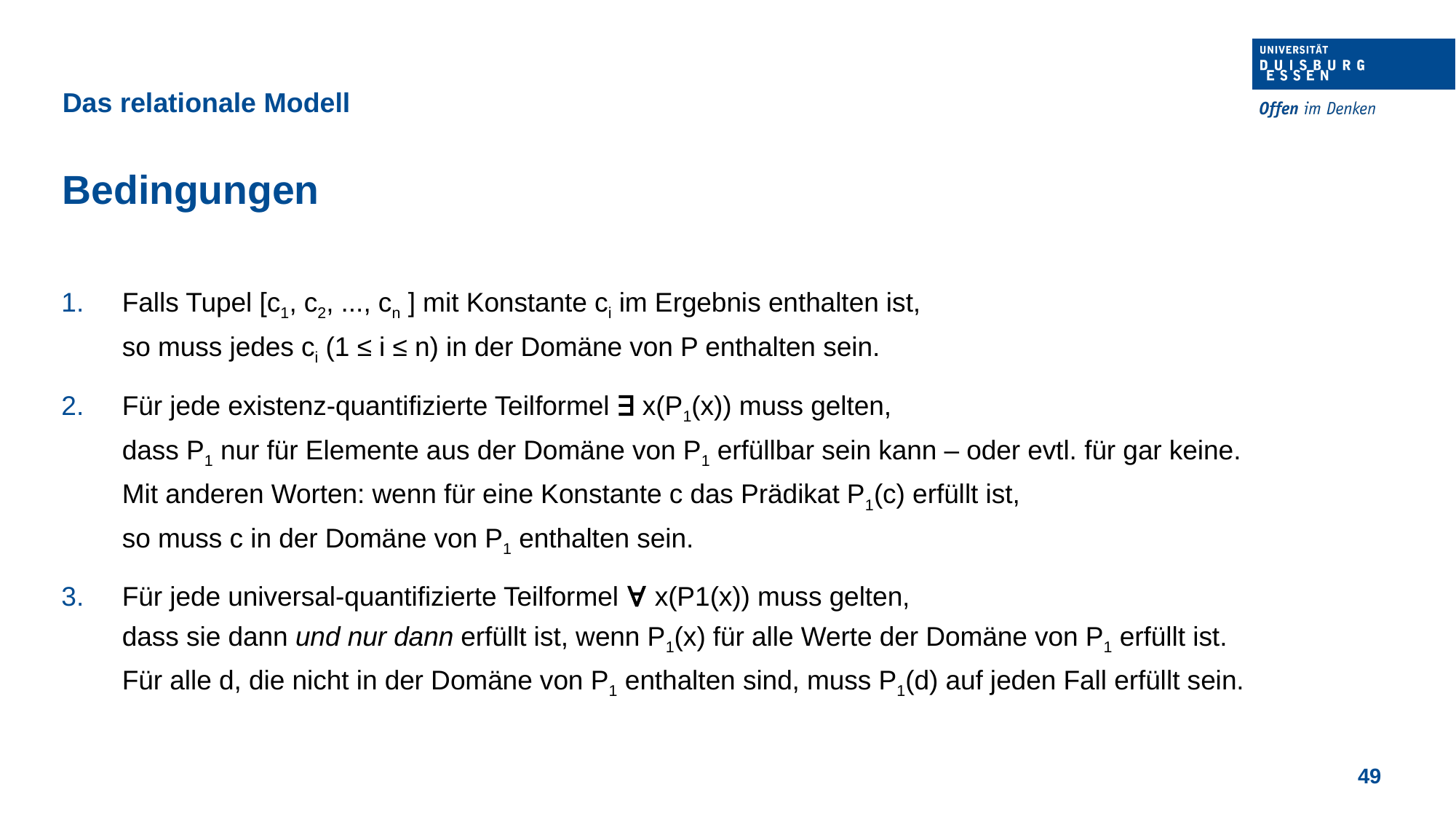

Das relationale Modell
Bedingungen
Falls Tupel [c1, c2, ..., cn ] mit Konstante ci im Ergebnis enthalten ist,
so muss jedes ci (1 ≤ i ≤ n) in der Domäne von P enthalten sein.
Für jede existenz-quantifizierte Teilformel ∃ x(P1(x)) muss gelten,
dass P1 nur für Elemente aus der Domäne von P1 erfüllbar sein kann – oder evtl. für gar keine.
Mit anderen Worten: wenn für eine Konstante c das Prädikat P1(c) erfüllt ist,
so muss c in der Domäne von P1 enthalten sein.
Für jede universal-quantifizierte Teilformel ∀ x(P1(x)) muss gelten,
dass sie dann und nur dann erfüllt ist, wenn P1(x) für alle Werte der Domäne von P1 erfüllt ist.
Für alle d, die nicht in der Domäne von P1 enthalten sind, muss P1(d) auf jeden Fall erfüllt sein.
49